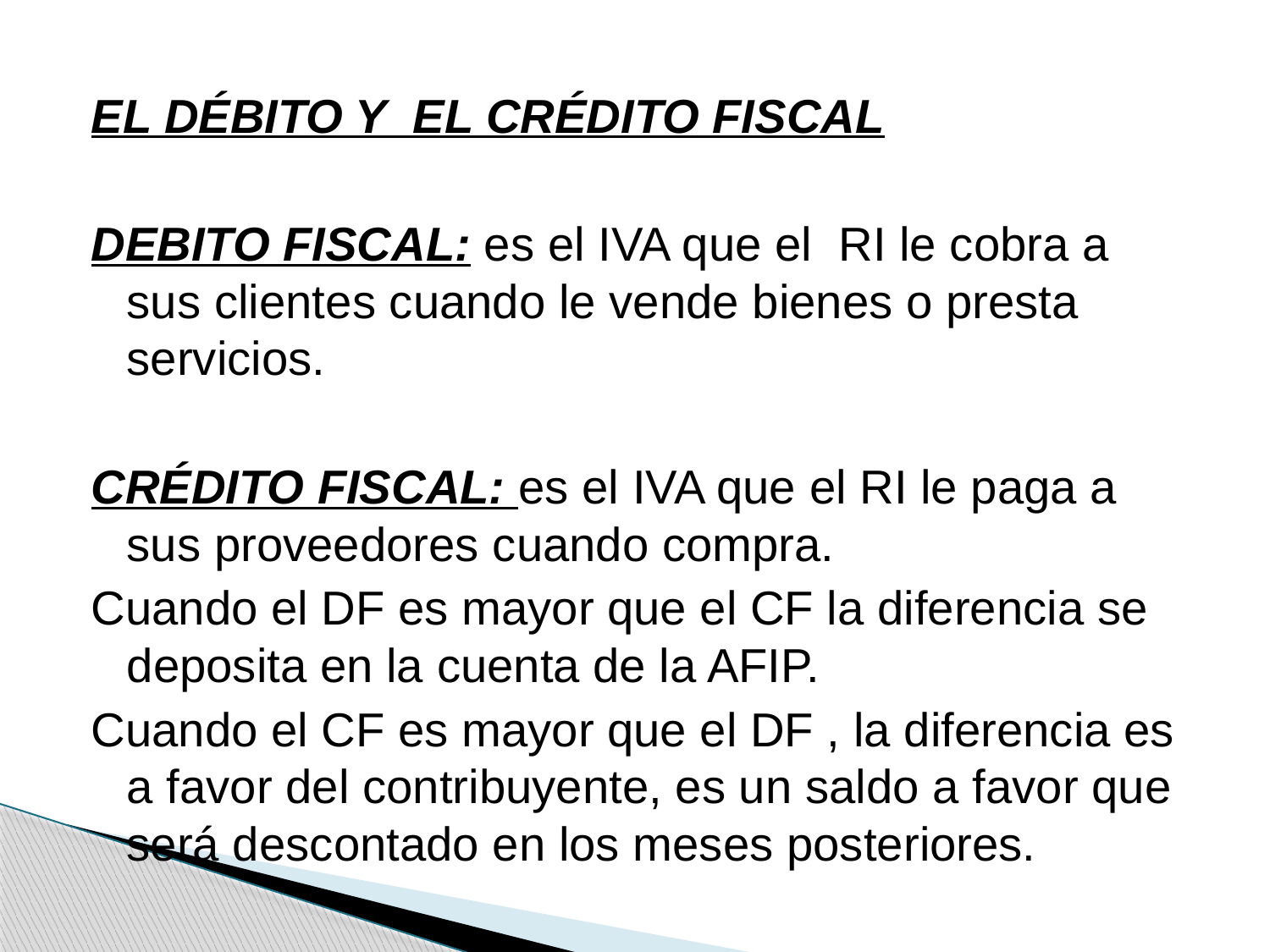

#
EL DÉBITO Y  EL CRÉDITO FISCAL

DEBITO FISCAL: es el IVA que el  RI le cobra a sus clientes cuando le vende bienes o presta servicios.

CRÉDITO FISCAL: es el IVA que el RI le paga a sus proveedores cuando compra.
Cuando el DF es mayor que el CF la diferencia se deposita en la cuenta de la AFIP.
Cuando el CF es mayor que el DF , la diferencia es a favor del contribuyente, es un saldo a favor que será descontado en los meses posteriores.